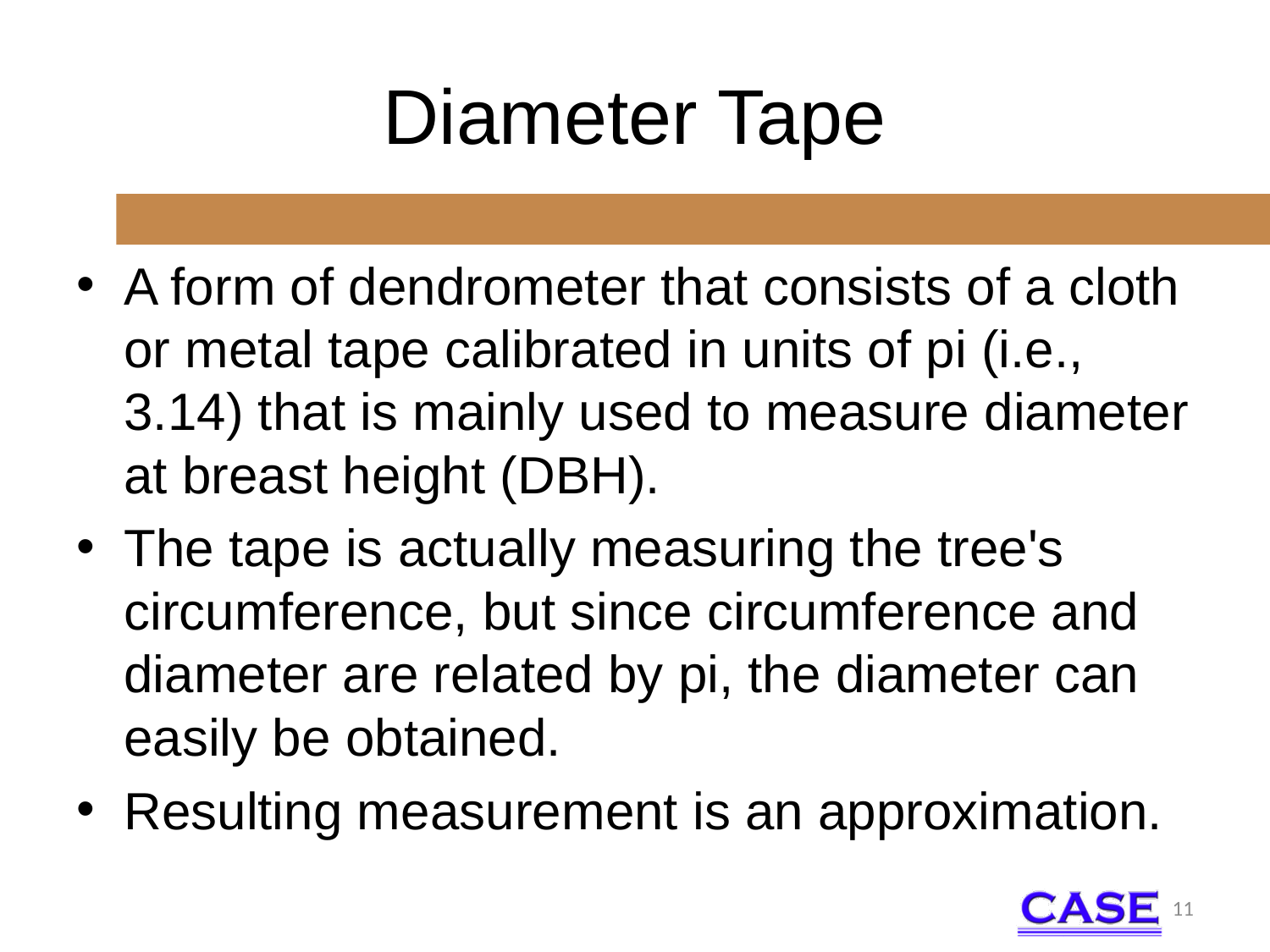

# Diameter Tape
A form of dendrometer that consists of a cloth or metal tape calibrated in units of pi (i.e., 3.14) that is mainly used to measure diameter at breast height (DBH).
The tape is actually measuring the tree's circumference, but since circumference and diameter are related by pi, the diameter can easily be obtained.
Resulting measurement is an approximation.
11